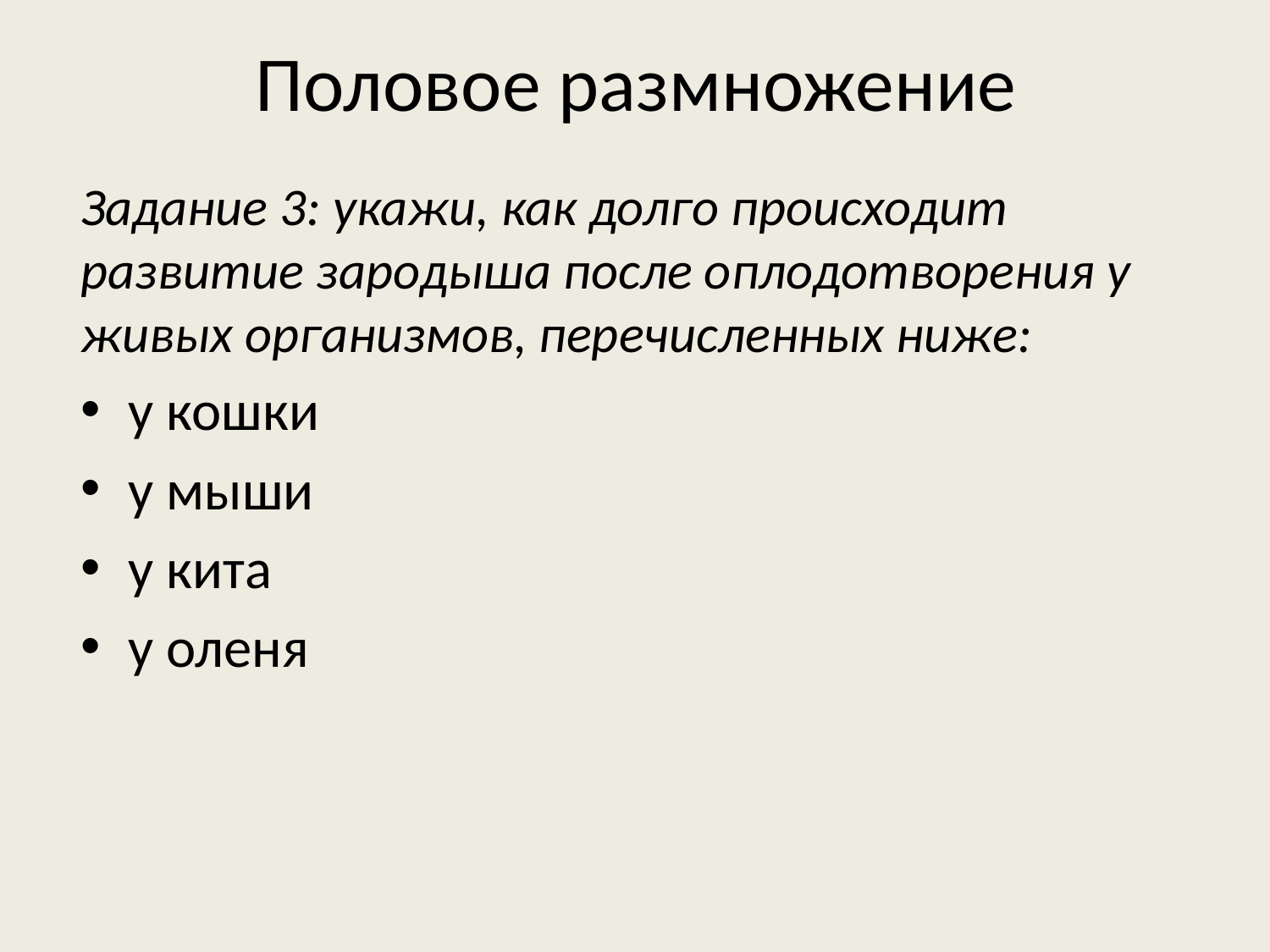

# Половое размножение
Задание 3: укажи, как долго происходит развитие зародыша после оплодотворения у живых организмов, перечисленных ниже:
у кошки
у мыши
у кита
у оленя